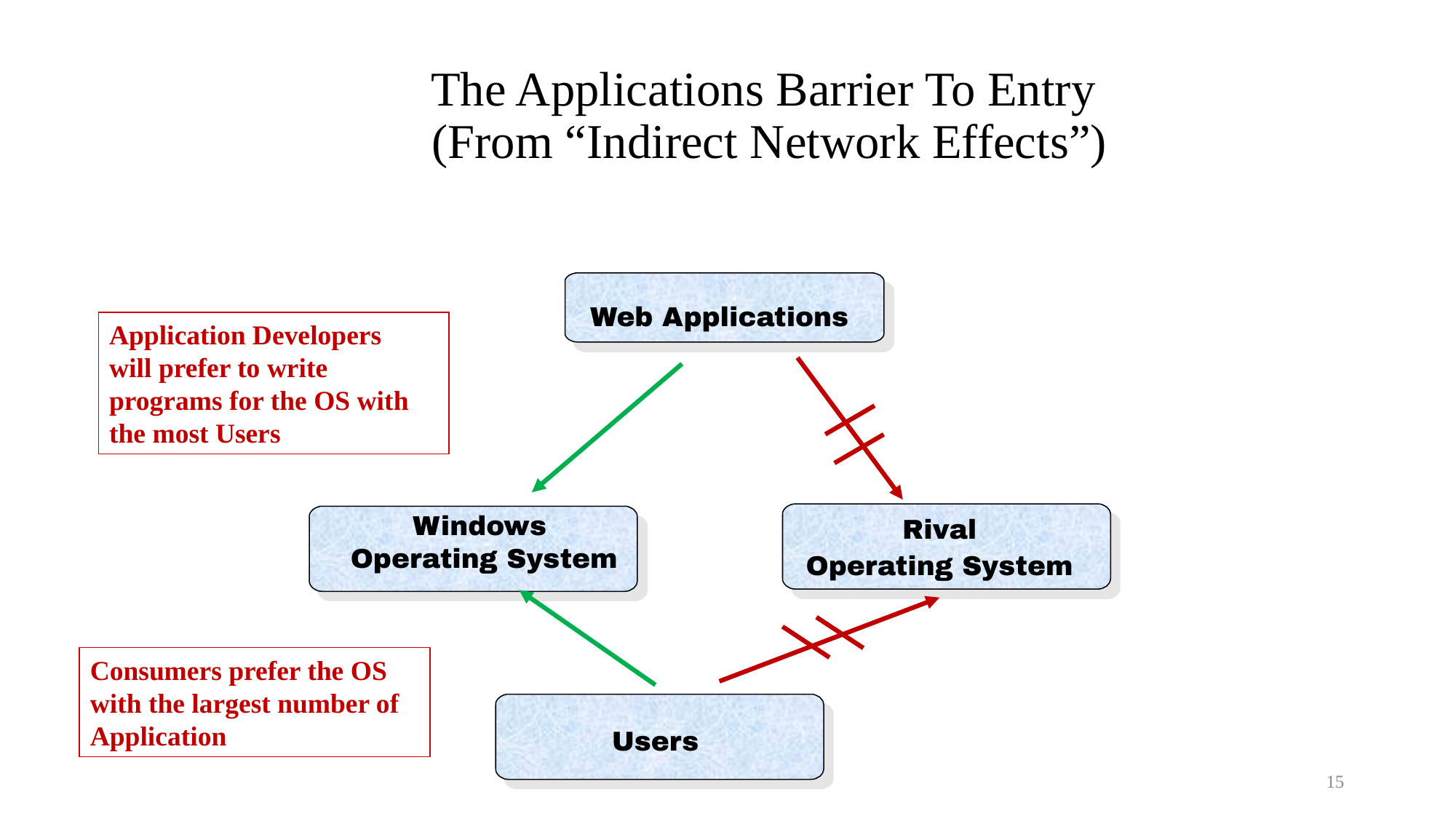

# The Applications Barrier To Entry (From “Indirect Network Effects”)

Web Applications
Application Developers
will prefer to write programs for the OS with the most Users

Rival
Windows
Operating System

Operating System

Consumers prefer the OS with the largest number of Application

Users
15